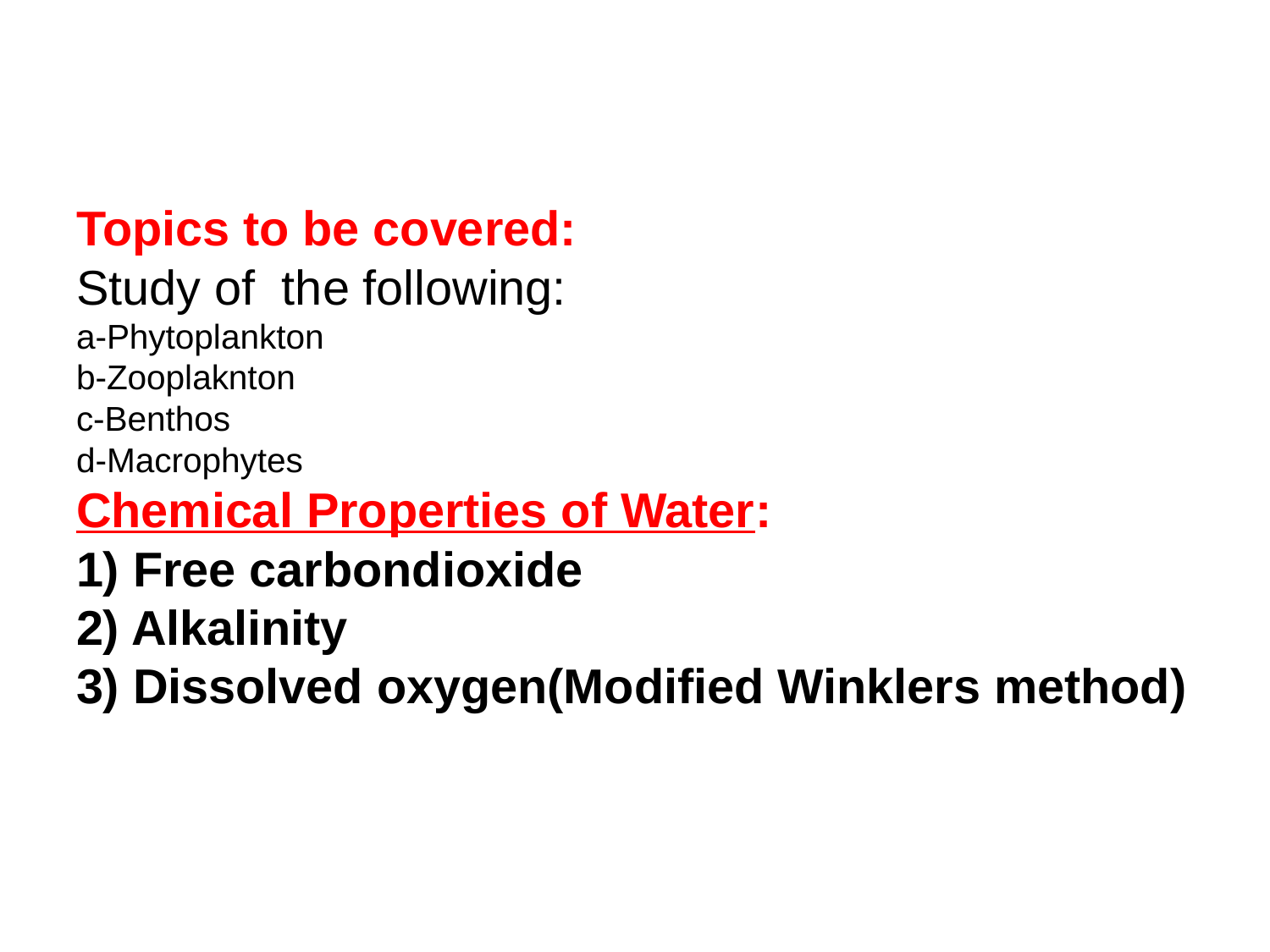

# Topics to be covered: Study of  the following: a-Phytoplankton b-Zooplaknton c-Benthos d-Macrophytes Chemical Properties of Water: 1) Free carbondioxide 2) Alkalinity 3) Dissolved oxygen(Modified Winklers method)